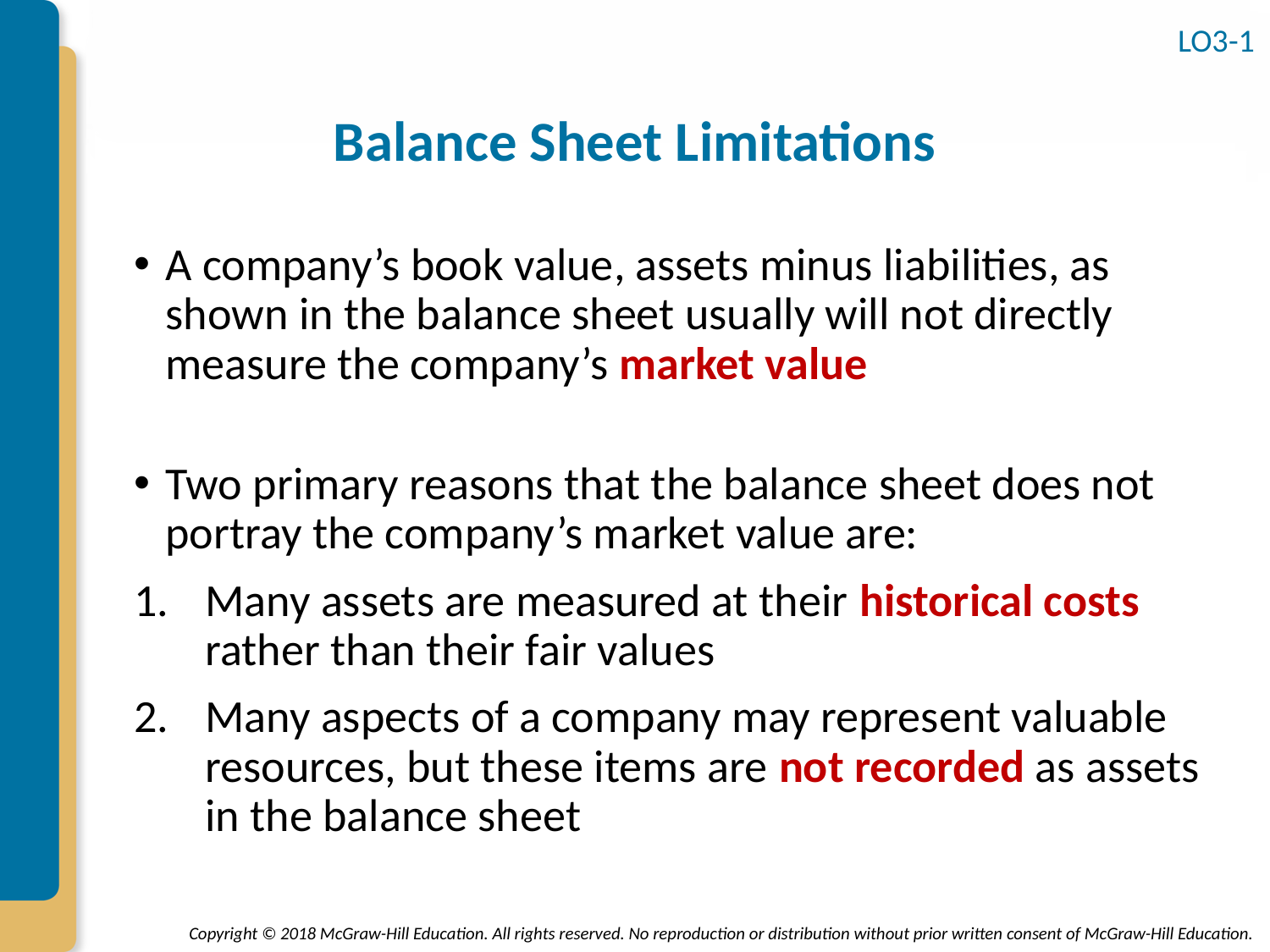

LO3-1
# Balance Sheet Limitations
A company’s book value, assets minus liabilities, as shown in the balance sheet usually will not directly measure the company’s market value
Two primary reasons that the balance sheet does not portray the company’s market value are:
Many assets are measured at their historical costs rather than their fair values
Many aspects of a company may represent valuable resources, but these items are not recorded as assets in the balance sheet